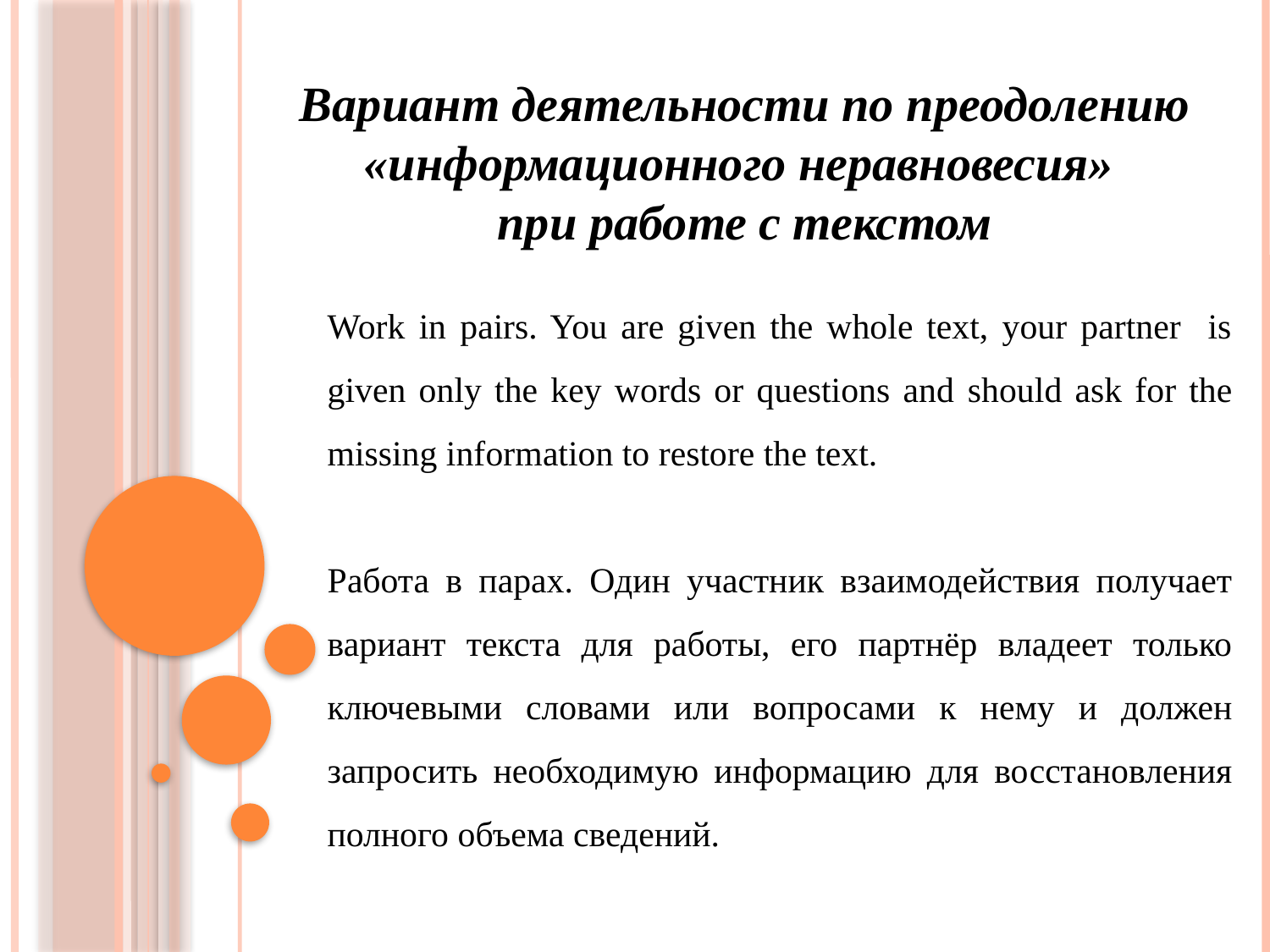

Вариант деятельности по преодолению «информационного неравновесия»
при работе с текстом
Work in pairs. You are given the whole text, your partner  is given only the key words or questions and should ask for the missing information to restore the text.

Работа в парах. Один участник взаимодействия получает вариант текста для работы, его партнёр владеет только ключевыми словами или вопросами к нему и должен запросить необходимую информацию для восстановления полного объема сведений.